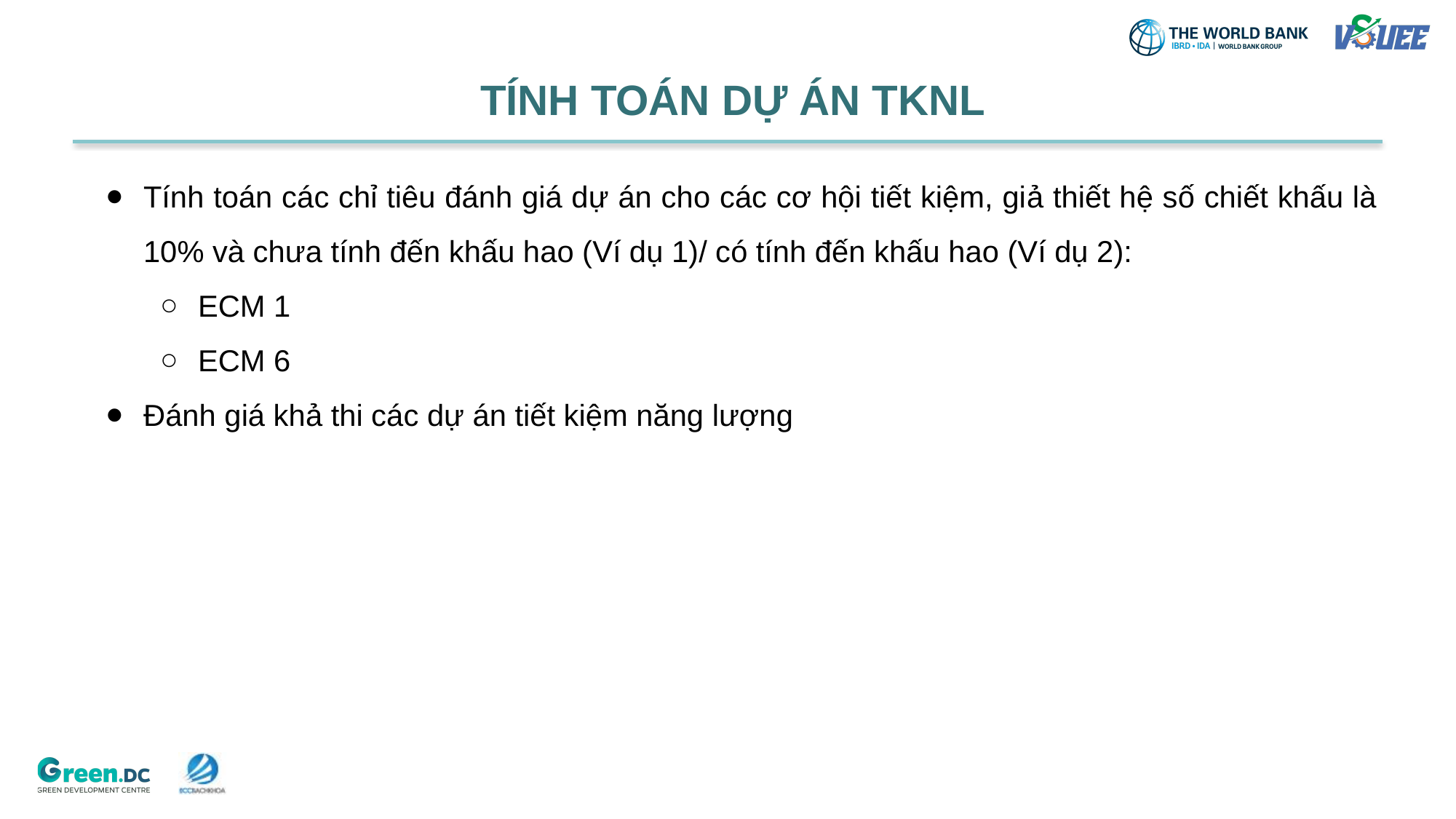

# TÍNH TOÁN DỰ ÁN TKNL
Tính toán các chỉ tiêu đánh giá dự án cho các cơ hội tiết kiệm, giả thiết hệ số chiết khấu là 10% và chưa tính đến khấu hao (Ví dụ 1)/ có tính đến khấu hao (Ví dụ 2):
ECM 1
ECM 6
Đánh giá khả thi các dự án tiết kiệm năng lượng